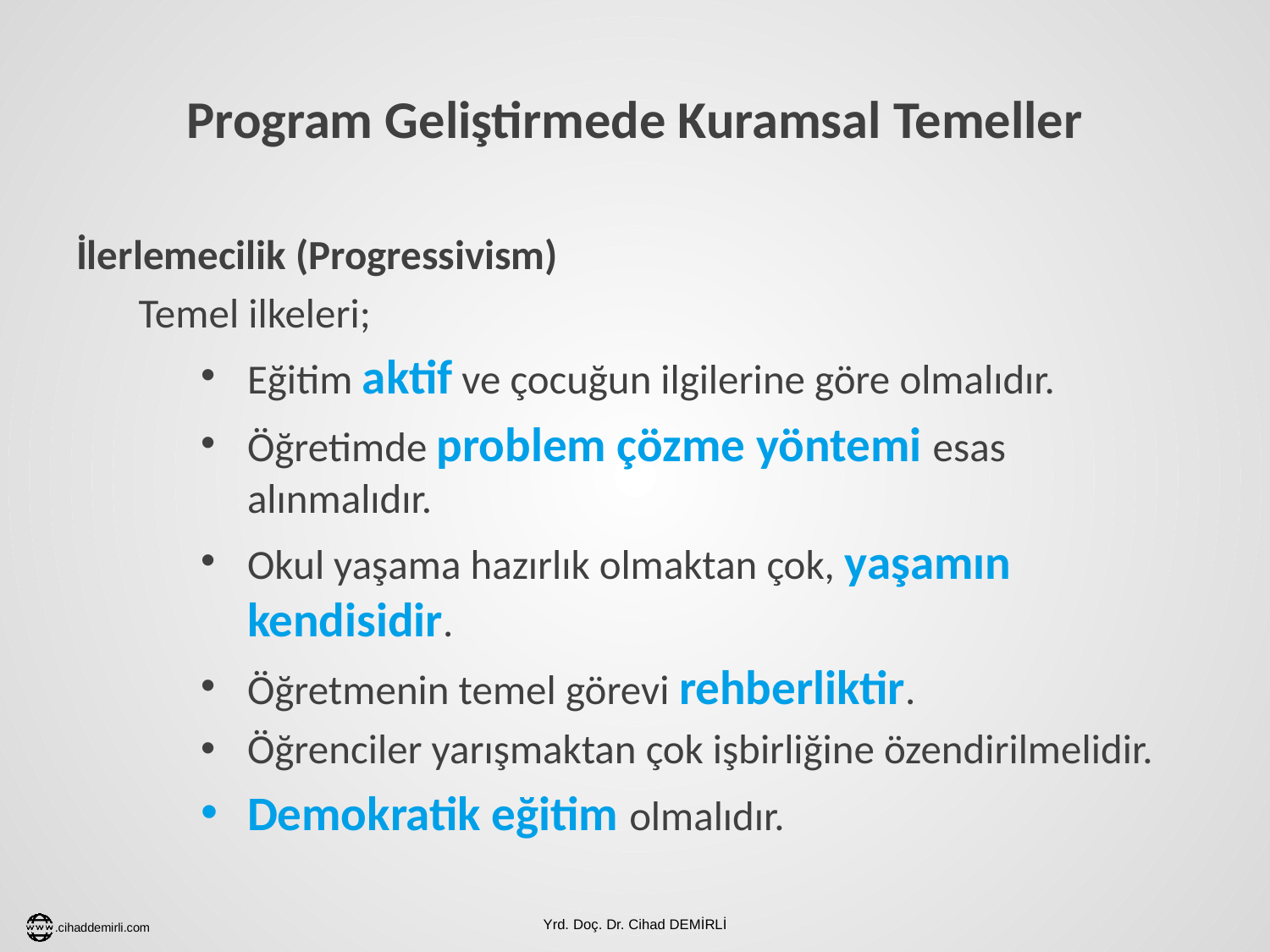

# Program Geliştirmede Kuramsal Temeller
İlerlemecilik (Progressivism)
Temel ilkeleri;
Eğitim aktif ve çocuğun ilgilerine göre olmalıdır.
Öğretimde problem çözme yöntemi esas alınmalıdır.
Okul yaşama hazırlık olmaktan çok, yaşamın kendisidir.
Öğretmenin temel görevi rehberliktir.
Öğrenciler yarışmaktan çok işbirliğine özendirilmelidir.
Demokratik eğitim olmalıdır.